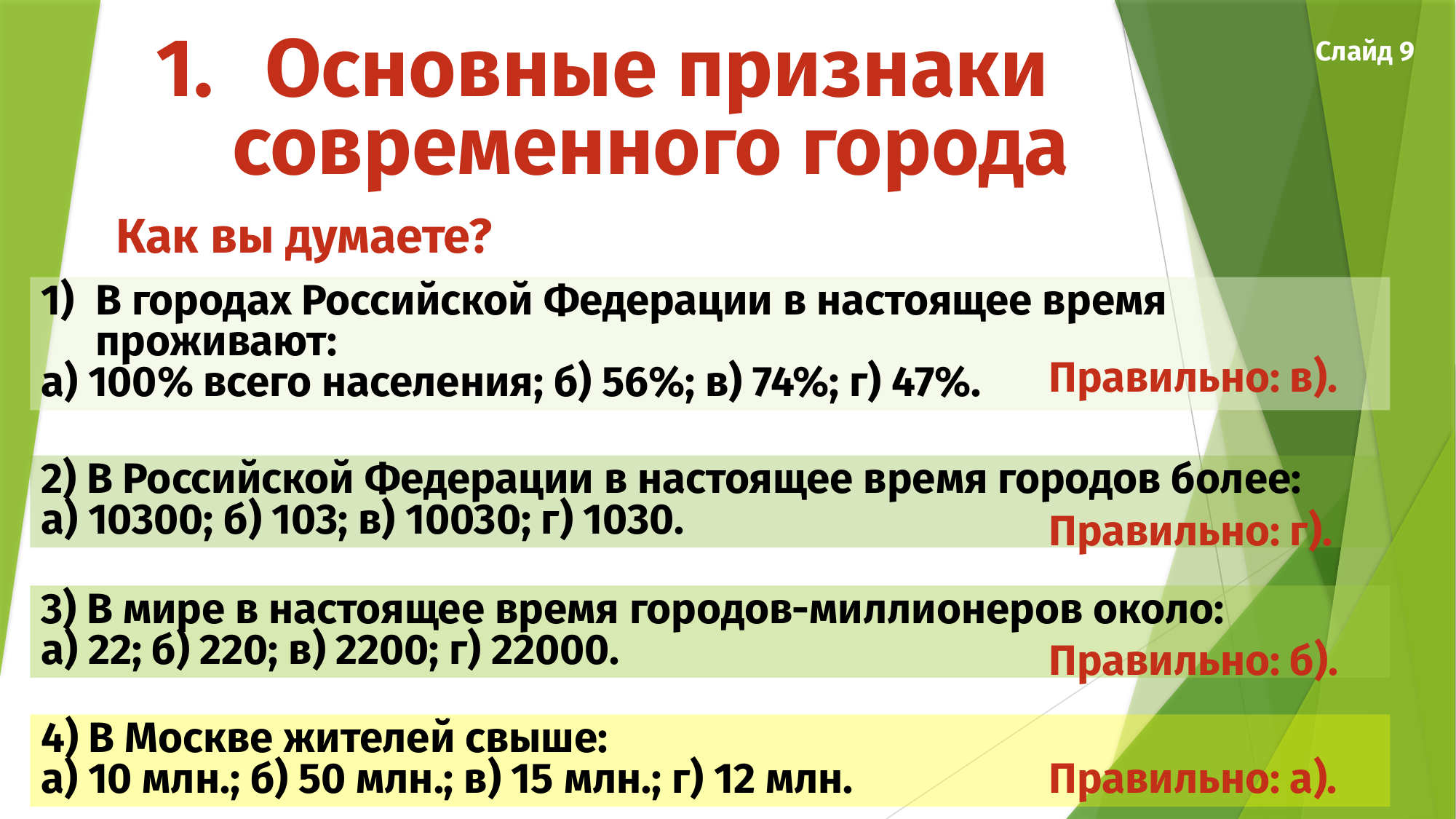

Основные признаки
    современного города
Слайд 9
Как вы думаете?
В городах Российской Федерации в настоящее время проживают:
а) 100% всего населения; б) 56%; в) 74%; г) 47%.
Правильно: в).
2) В Российской Федерации в настоящее время городов более:
а) 10300; б) 103; в) 10030; г) 1030.
Правильно: г).
3) В мире в настоящее время городов-миллионеров около:
а) 22; б) 220; в) 2200; г) 22000.
Правильно: б).
4) В Москве жителей свыше:
а) 10 млн.; б) 50 млн.; в) 15 млн.; г) 12 млн.
Правильно: а).